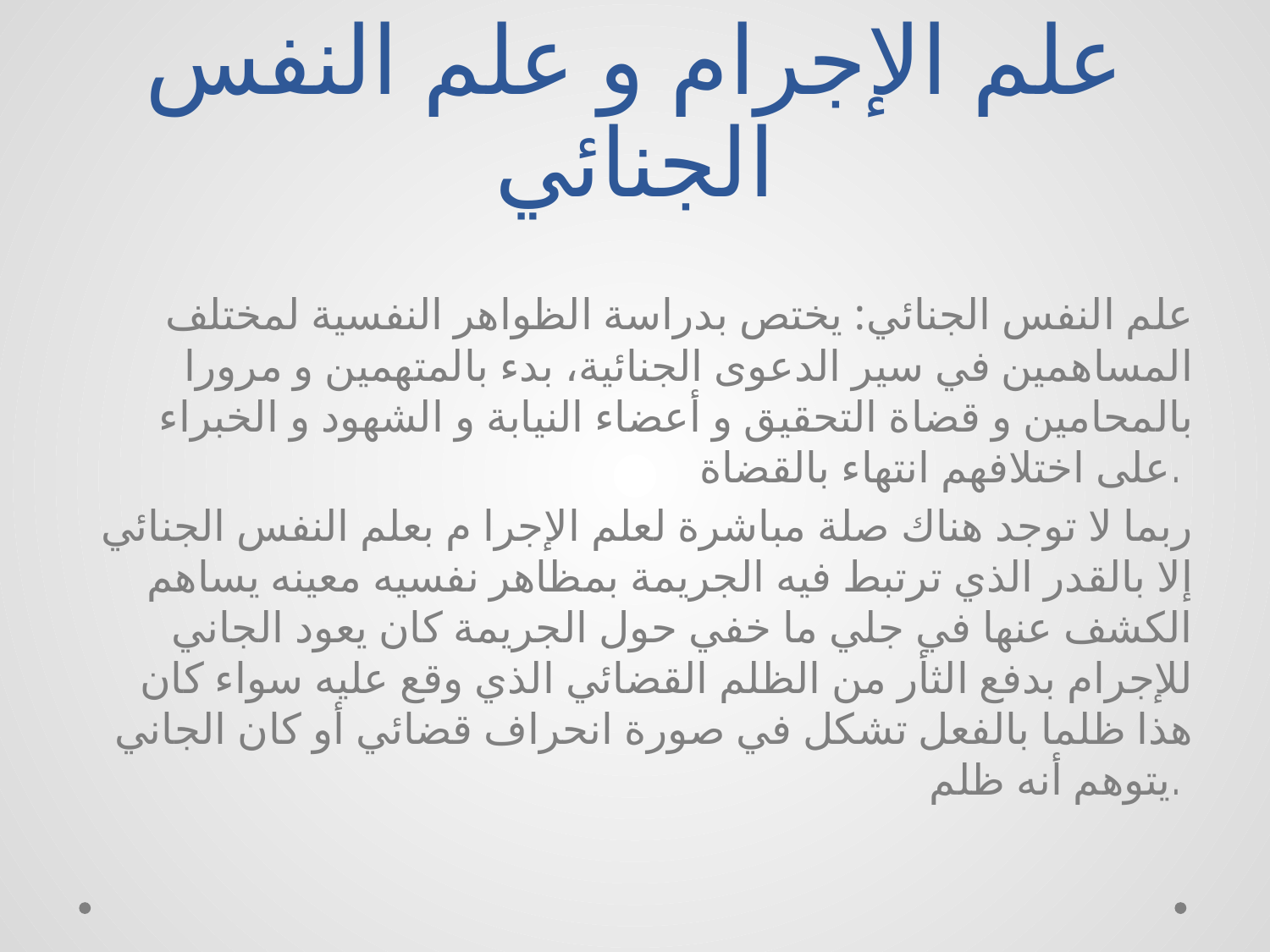

# علم الإجرام و علم النفس الجنائي

علم النفس الجنائي: يختص بدراسة الظواهر النفسية لمختلف المساهمين في سير الدعوى الجنائية، بدء بالمتهمين و مرورا بالمحامين و قضاة التحقيق و أعضاء النيابة و الشهود و الخبراء على اختلافهم انتهاء بالقضاة.
ربما لا توجد هناك صلة مباشرة لعلم الإجرا م بعلم النفس الجنائي إلا بالقدر الذي ترتبط فيه الجريمة بمظاهر نفسيه معينه يساهم الكشف عنها في جلي ما خفي حول الجريمة كان يعود الجاني للإجرام بدفع الثأر من الظلم القضائي الذي وقع عليه سواء كان هذا ظلما بالفعل تشكل في صورة انحراف قضائي أو كان الجاني يتوهم أنه ظلم.